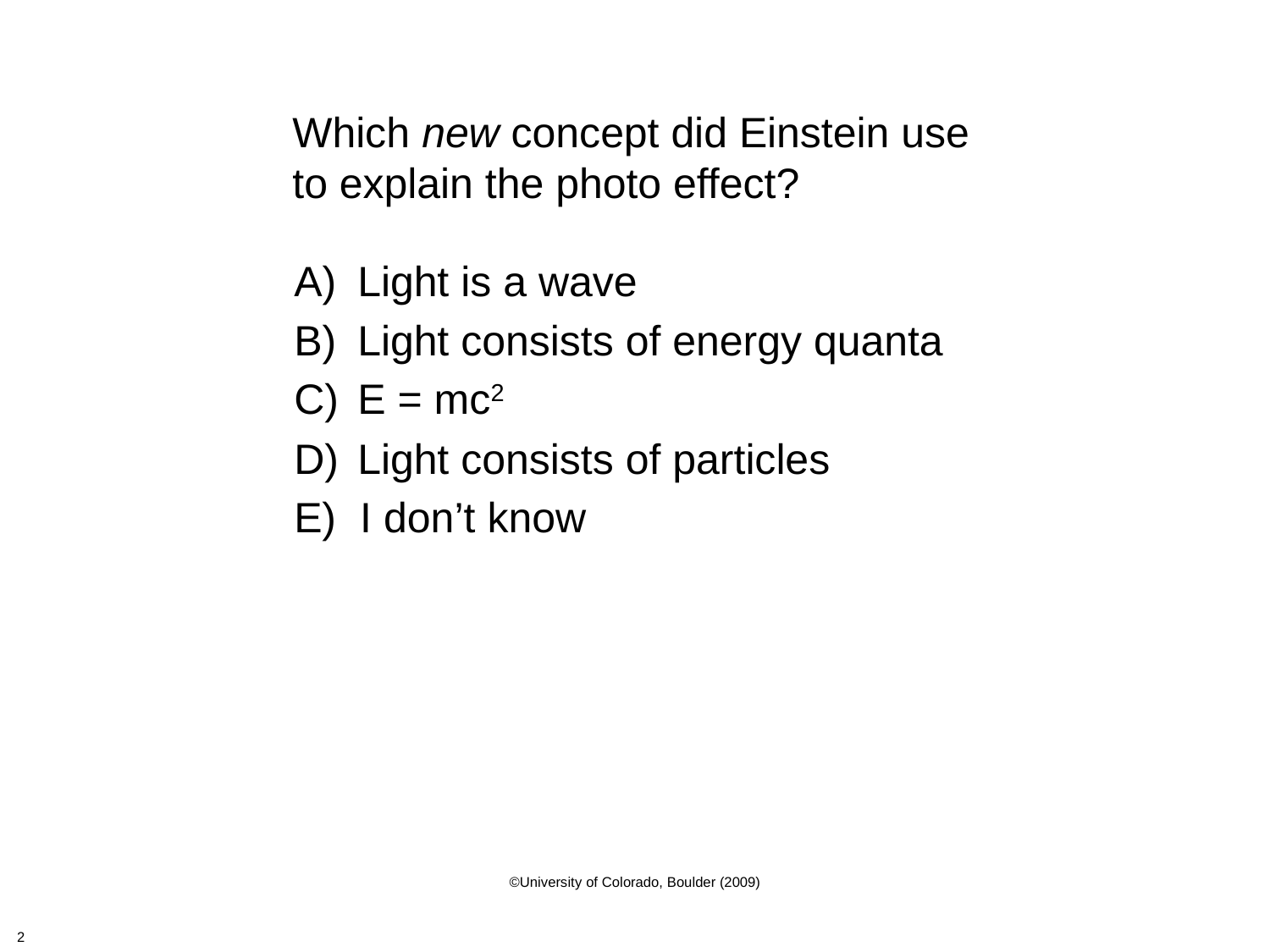

Which new concept did Einstein use to explain the photo effect?
Light is a wave
Light consists of energy quanta
E = mc2
Light consists of particles
E)  I don’t know
©University of Colorado, Boulder (2009)

2